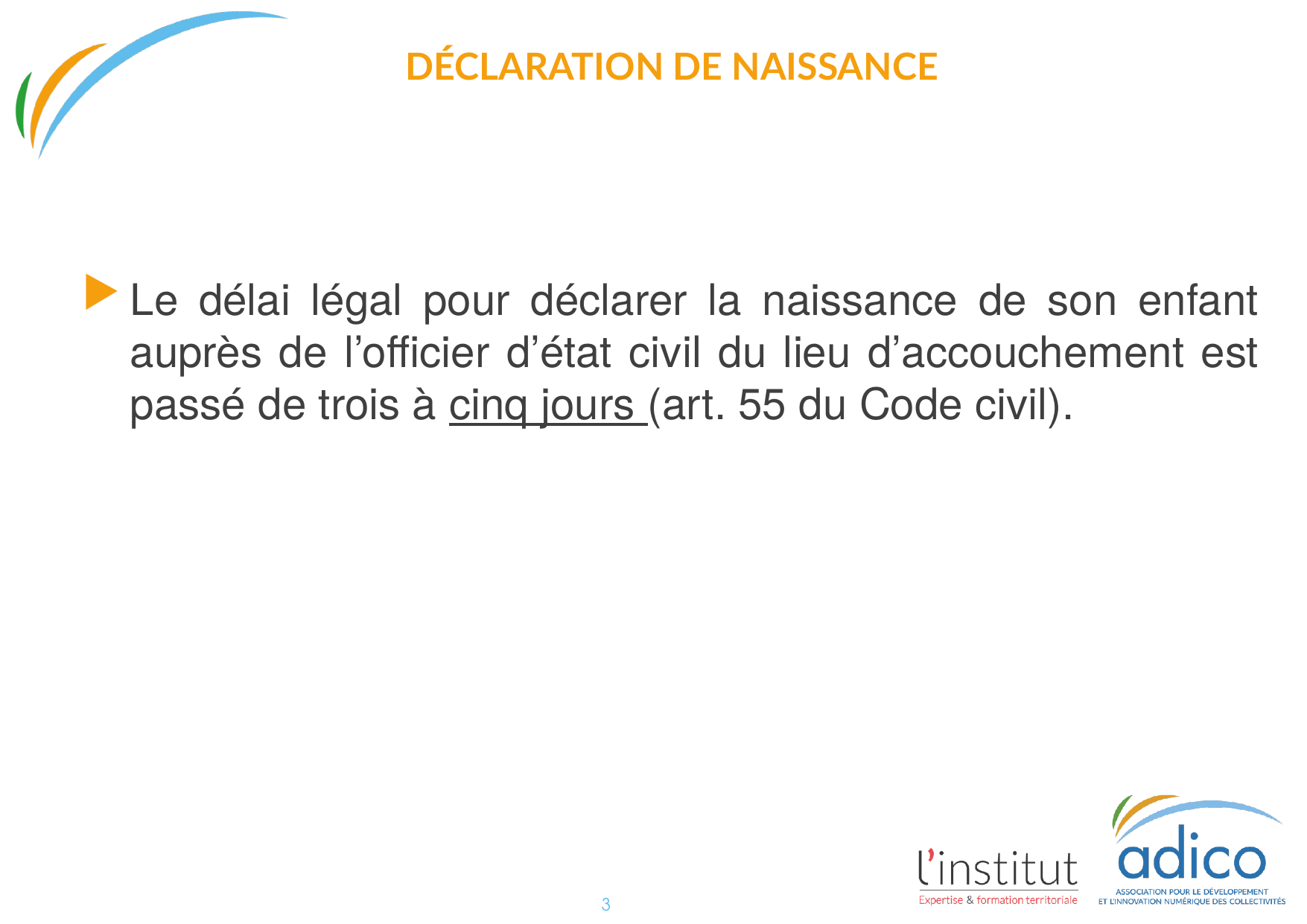

# Déclaration DE NAISSANCE

Le délai légal pour déclarer la naissance de son enfant auprès de l’officier d’état civil du lieu d’accouchement est passé de trois à cinq jours (art. 55 du Code civil).